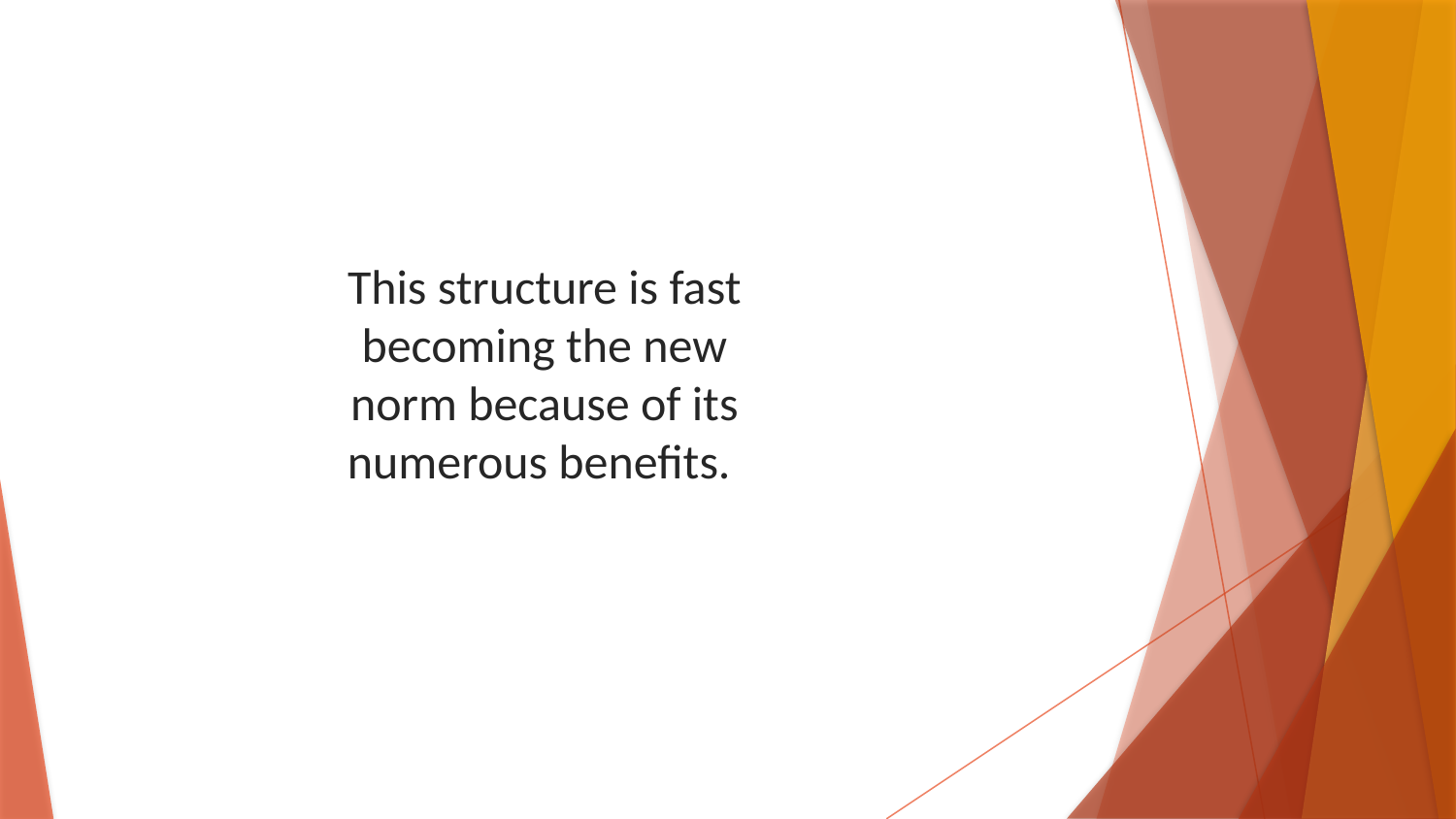

This structure is fast becoming the new norm because of its numerous benefits.